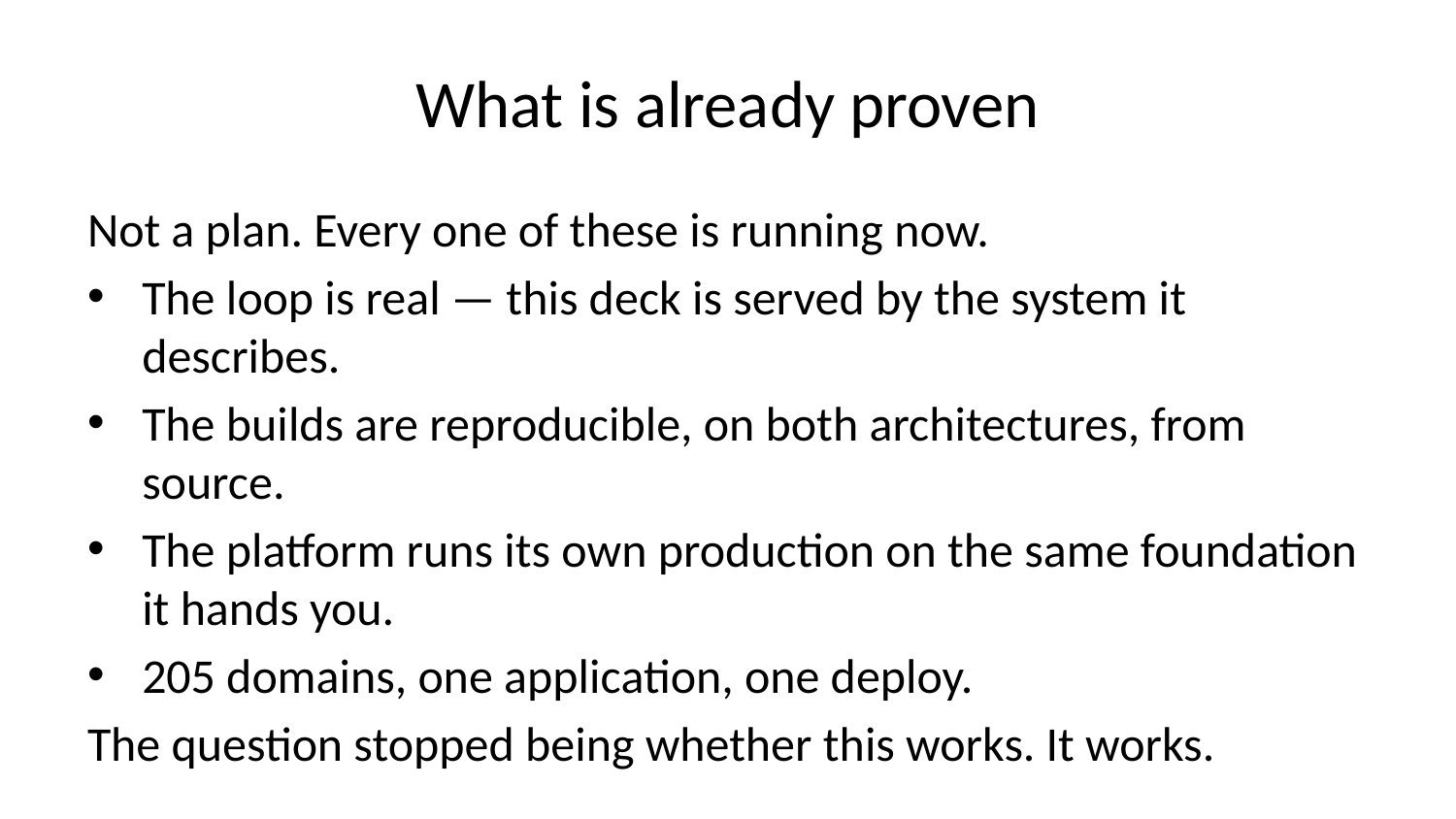

# What is already proven
Not a plan. Every one of these is running now.
The loop is real — this deck is served by the system it describes.
The builds are reproducible, on both architectures, from source.
The platform runs its own production on the same foundation it hands you.
205 domains, one application, one deploy.
The question stopped being whether this works. It works.